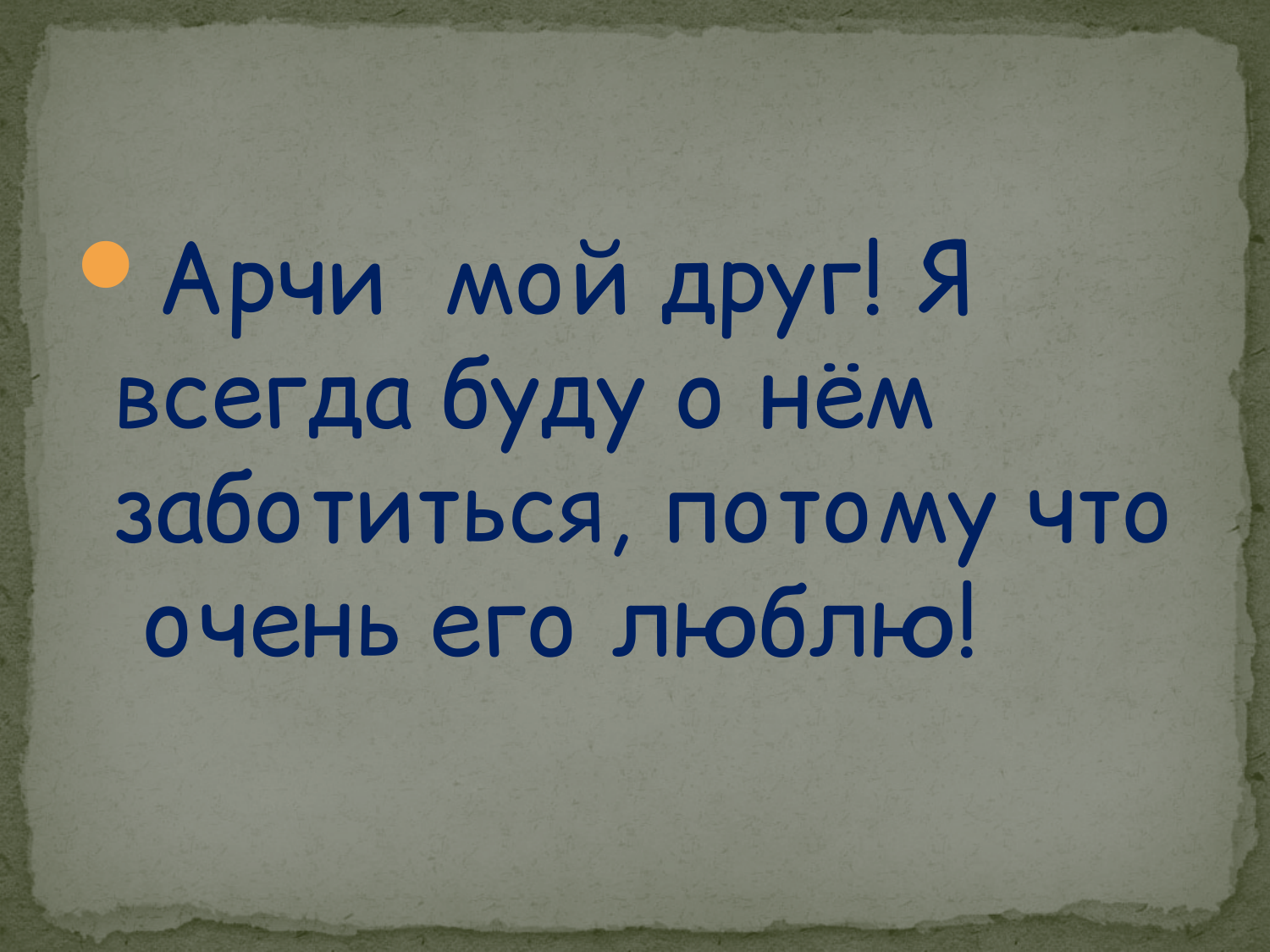

#
Арчи  мой друг! Я всегда буду о нём заботиться, потому что  очень его люблю!